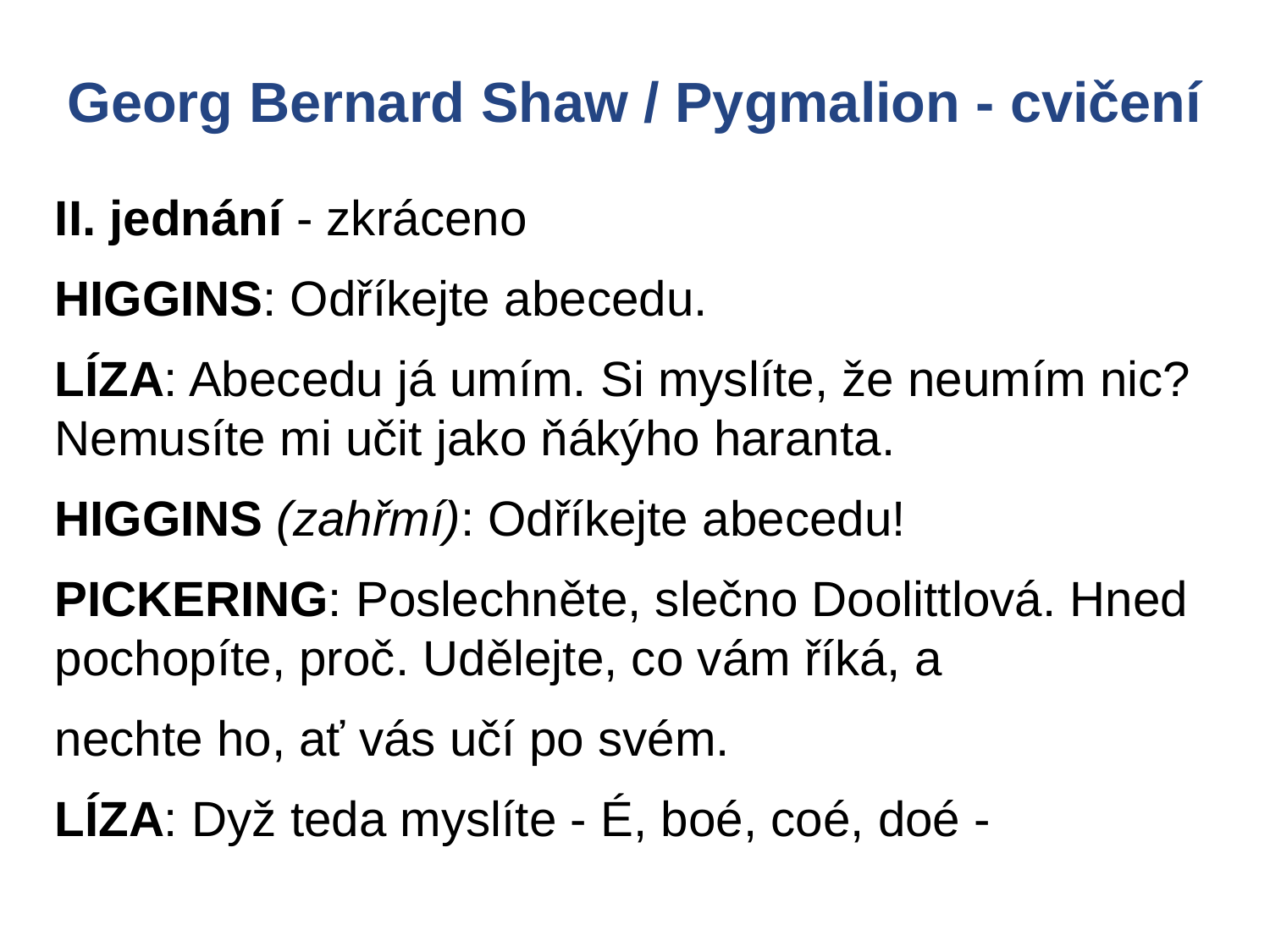

Georg Bernard Shaw / Pygmalion - cvičení
II. jednání - zkráceno
HIGGINS: Odříkejte abecedu.
LÍZA: Abecedu já umím. Si myslíte, že neumím nic? Nemusíte mi učit jako ňákýho haranta.
HIGGINS (zahřmí): Odříkejte abecedu!
PICKERING: Poslechněte, slečno Doolittlová. Hned pochopíte, proč. Udělejte, co vám říká, a
nechte ho, ať vás učí po svém.
LÍZA: Dyž teda myslíte - É, boé, coé, doé -